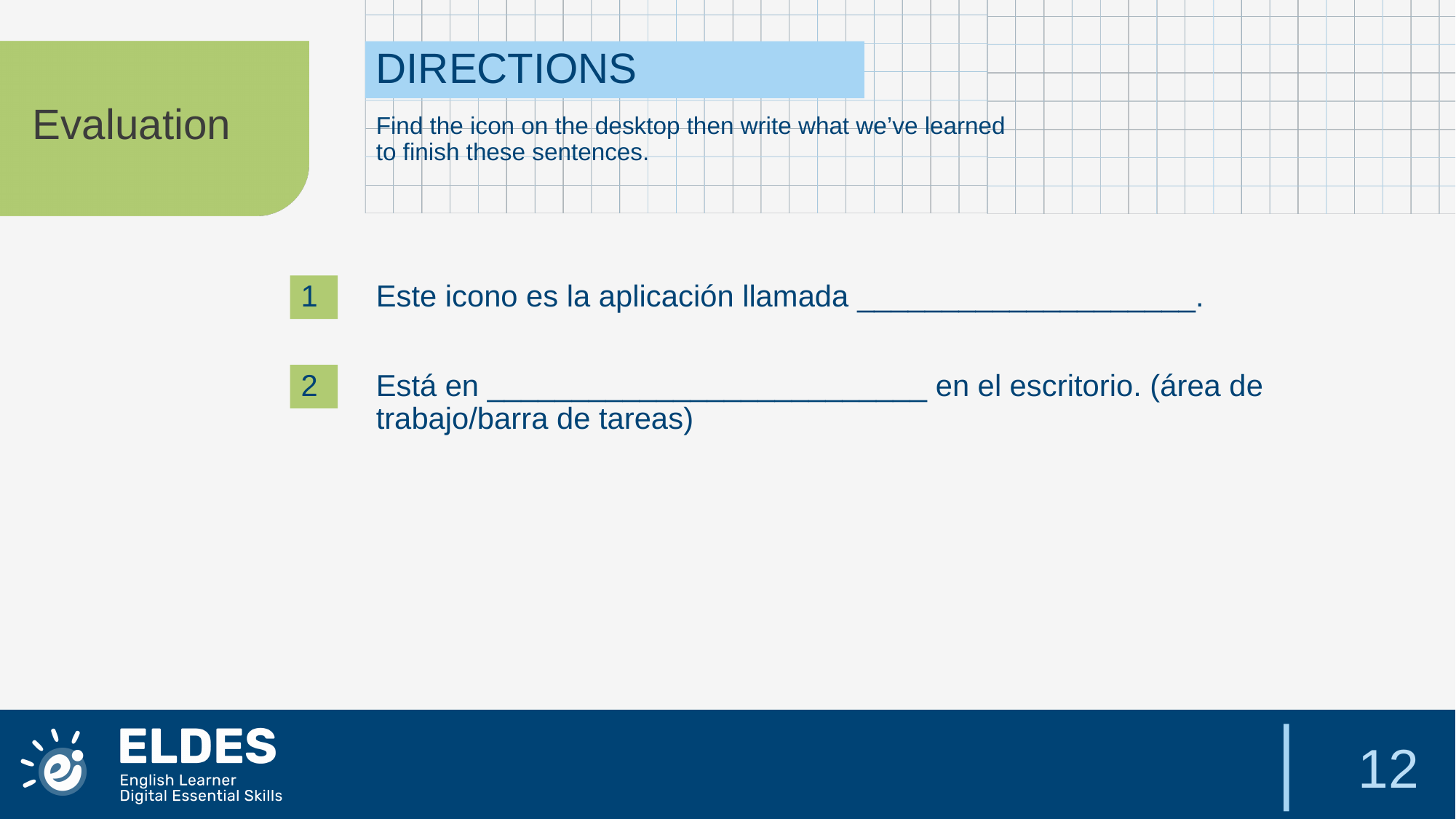

DIRECTIONS
Evaluation
Find the icon on the desktop then write what we’ve learned to finish these sentences.
1
Este icono es la aplicación llamada ____________________.
2
Está en __________________________ en el escritorio. (área de trabajo/barra de tareas)
12